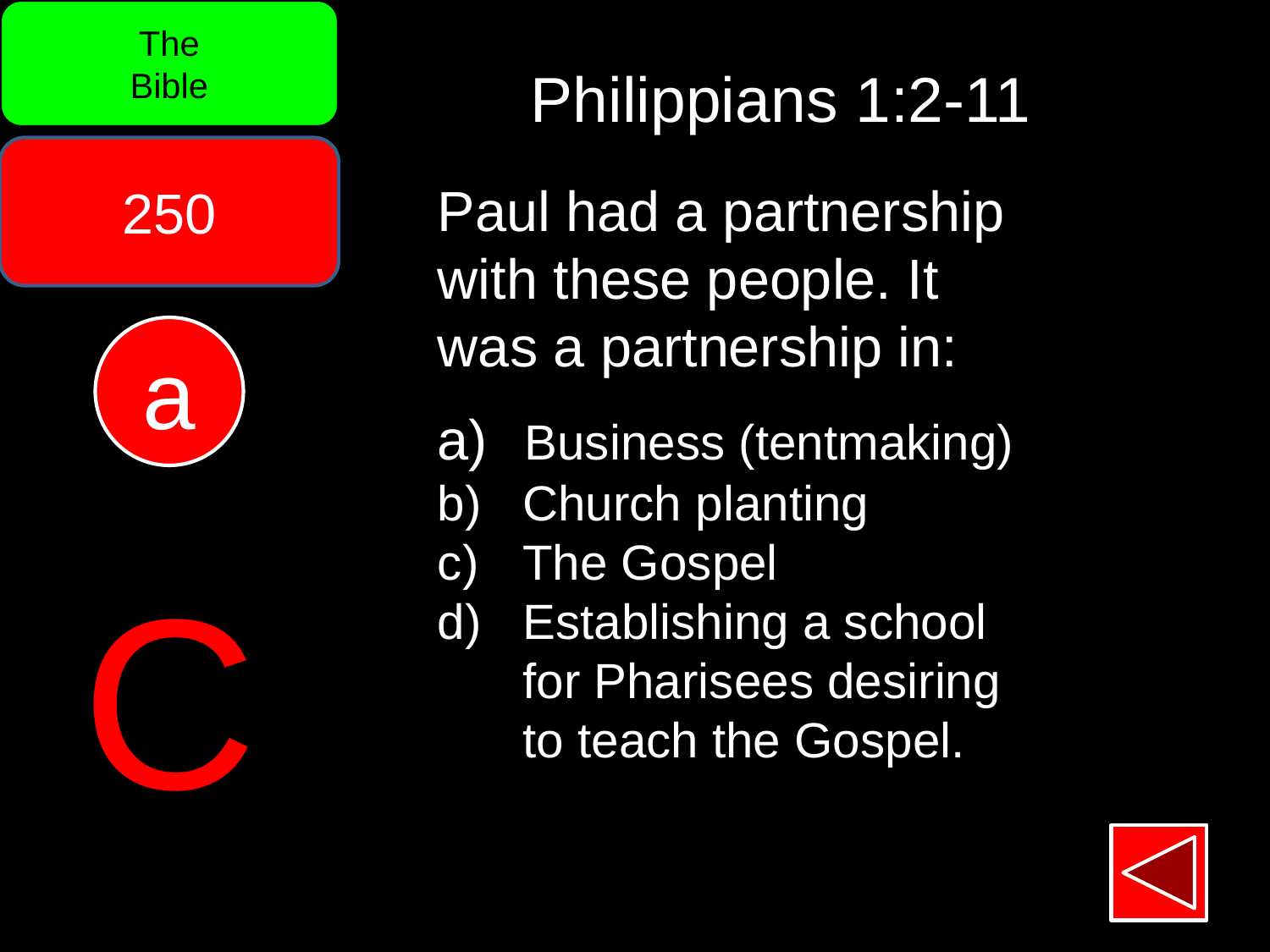

The
Bible
Philippians 1:2-11
250
Paul had a partnership
with these people. It
was a partnership in:

 Business (tentmaking)
 Church planting
 The Gospel
 Establishing a school
 for Pharisees desiring
	 to teach the Gospel.
a
C